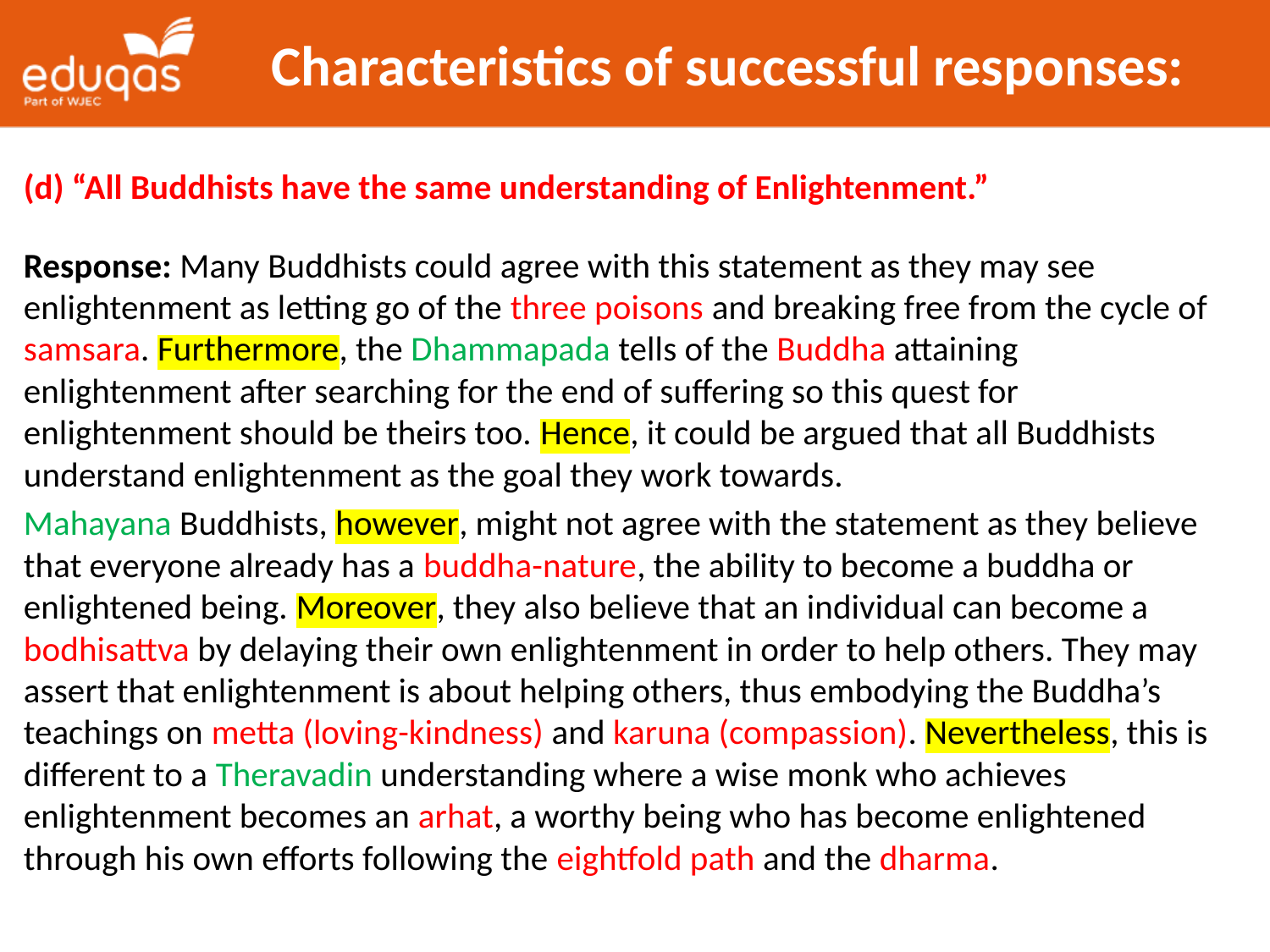

# Characteristics of successful responses:

(d) “All Buddhists have the same understanding of Enlightenment.”

Response: Many Buddhists could agree with this statement as they may see enlightenment as letting go of the three poisons and breaking free from the cycle of samsara. Furthermore, the Dhammapada tells of the Buddha attaining enlightenment after searching for the end of suffering so this quest for enlightenment should be theirs too. Hence, it could be argued that all Buddhists understand enlightenment as the goal they work towards.
Mahayana Buddhists, however, might not agree with the statement as they believe that everyone already has a buddha-nature, the ability to become a buddha or enlightened being. Moreover, they also believe that an individual can become a bodhisattva by delaying their own enlightenment in order to help others. They may assert that enlightenment is about helping others, thus embodying the Buddha’s teachings on metta (loving-kindness) and karuna (compassion). Nevertheless, this is different to a Theravadin understanding where a wise monk who achieves enlightenment becomes an arhat, a worthy being who has become enlightened through his own efforts following the eightfold path and the dharma.